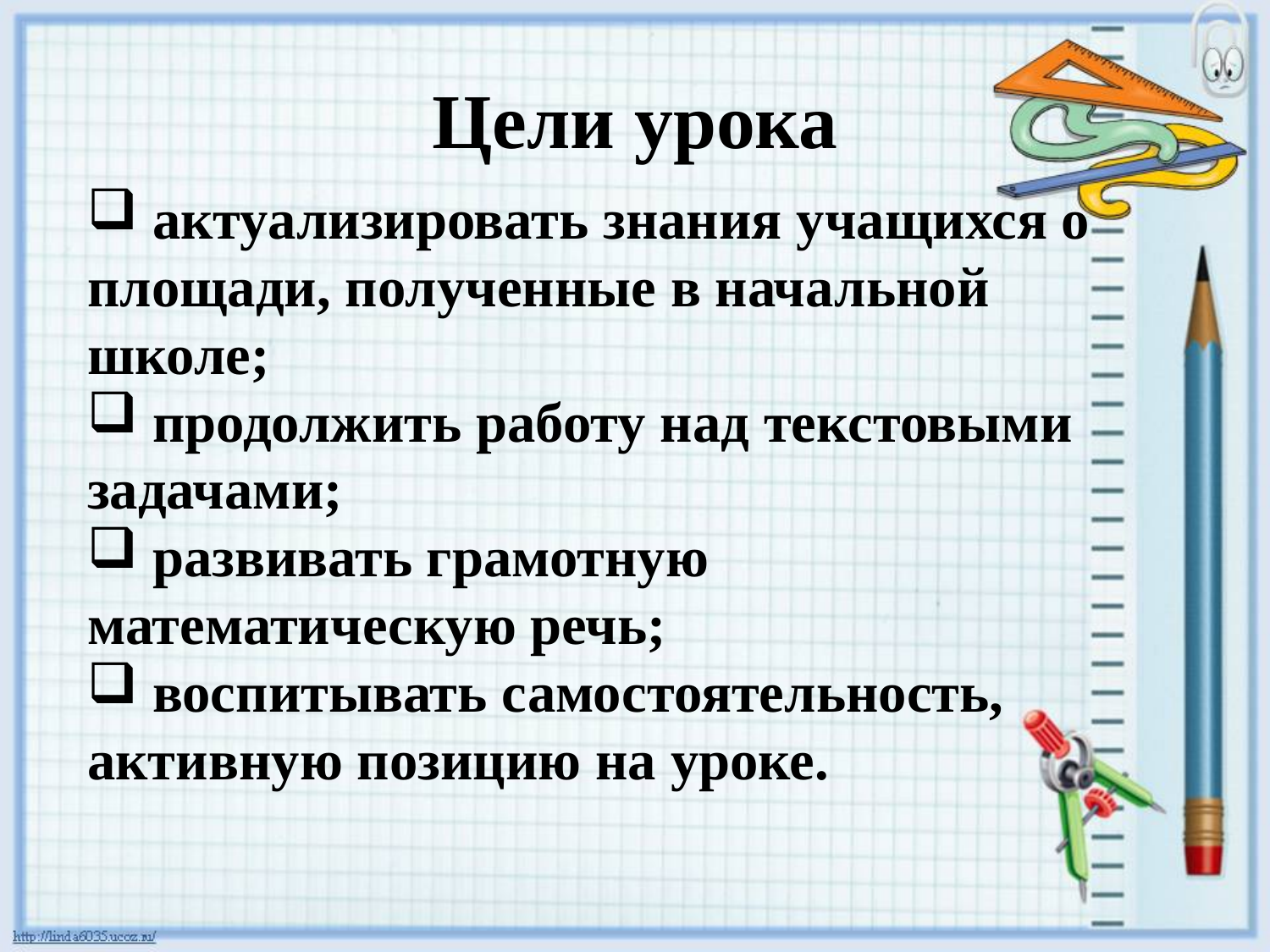

# Цели урока
 актуализировать знания учащихся о площади, полученные в начальной школе;
 продолжить работу над текстовыми задачами;
 развивать грамотную математическую речь;
 воспитывать самостоятельность,
активную позицию на уроке.